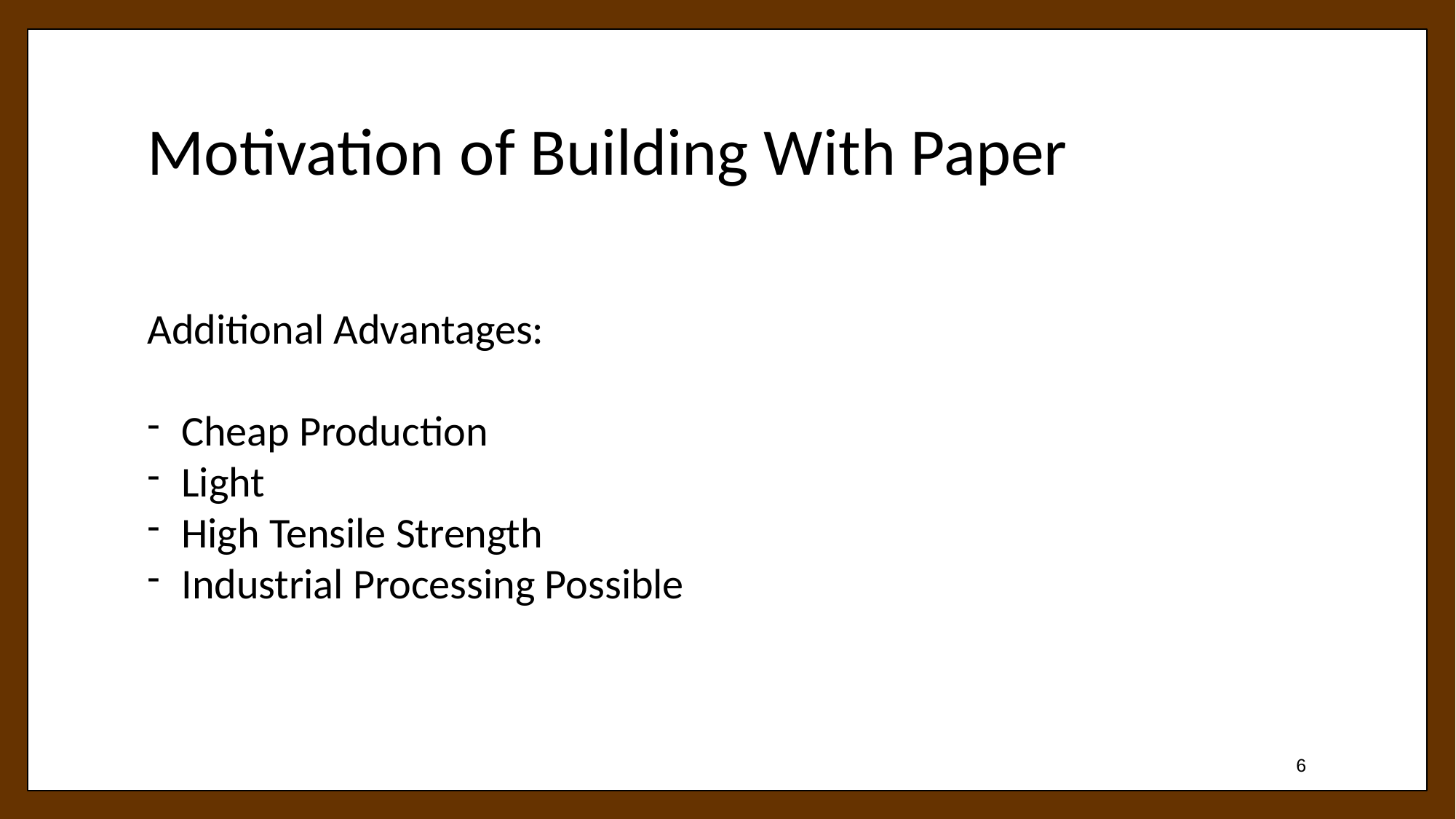

# Motivation of Building With Paper
Additional Advantages:

Cheap Production
Light
High Tensile Strength
Industrial Processing Possible

6